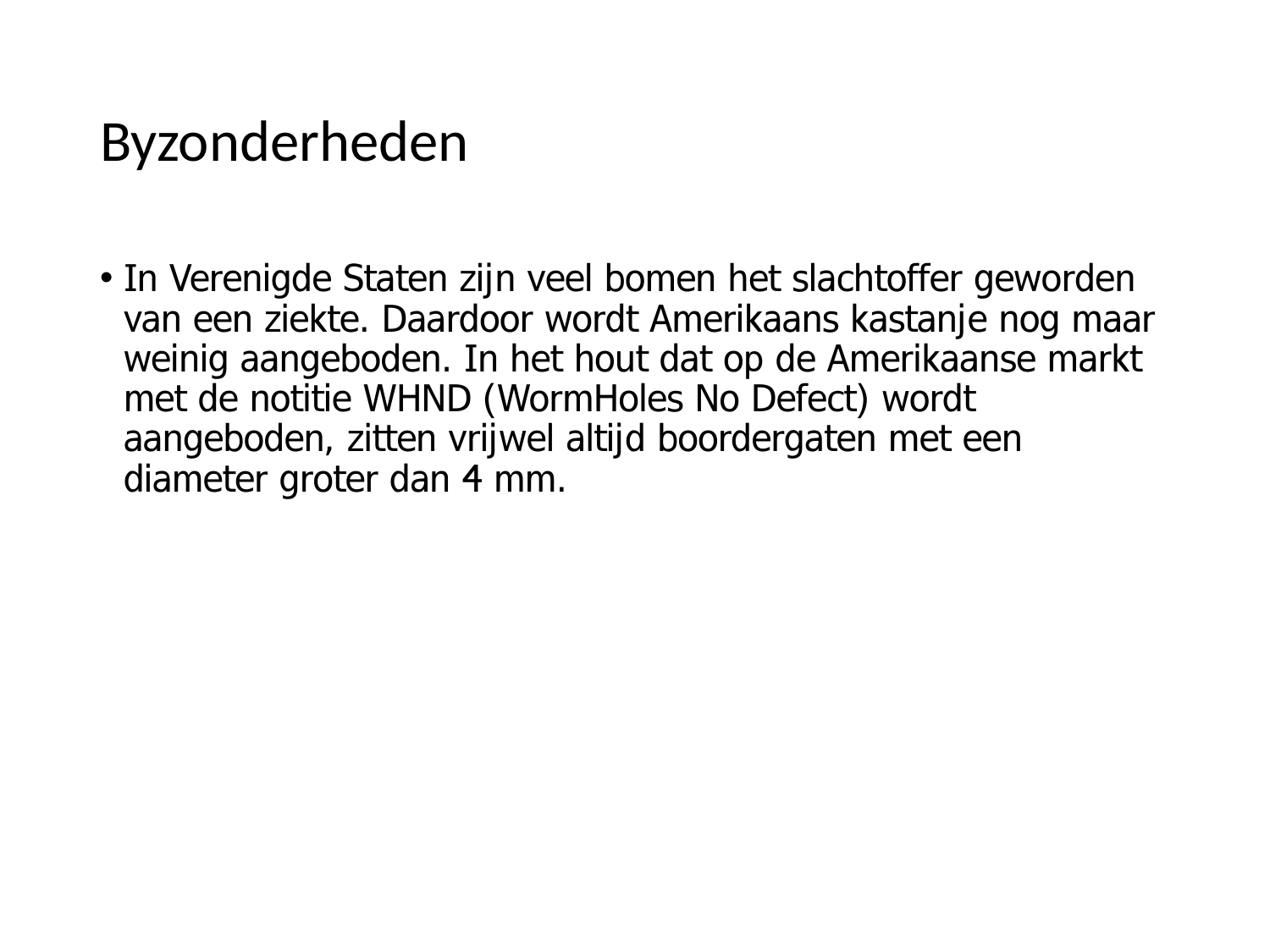

# Byzonderheden
In Verenigde Staten zijn veel bomen het slachtoffer geworden van een ziekte. Daardoor wordt Amerikaans kastanje nog maar weinig aangeboden. In het hout dat op de Amerikaanse markt met de notitie WHND (WormHoles No Defect) wordt aangeboden, zitten vrijwel altijd boordergaten met een diameter groter dan 4 mm.